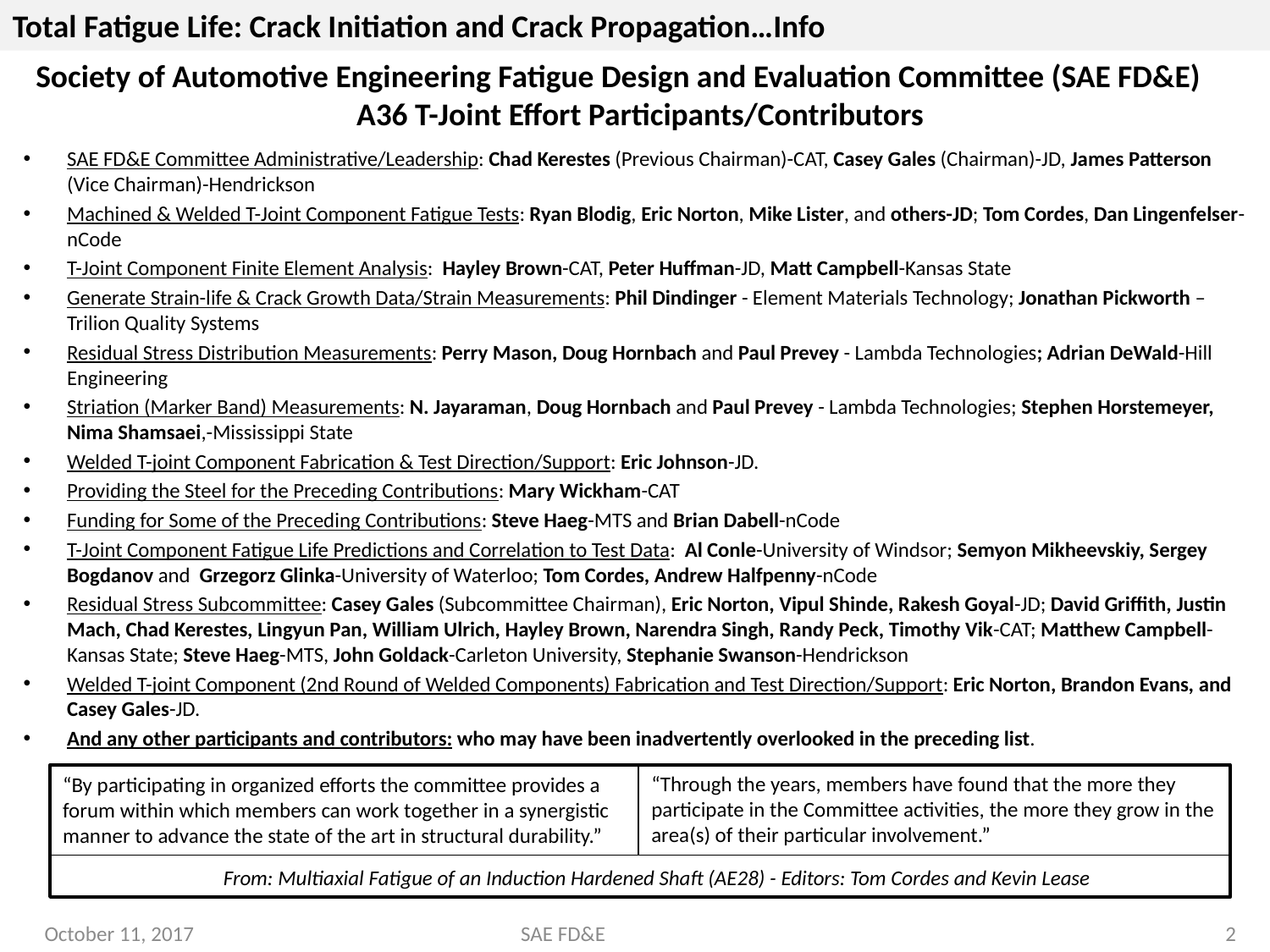

Total Fatigue Life: Crack Initiation and Crack Propagation…Info
# Society of Automotive Engineering Fatigue Design and Evaluation Committee (SAE FD&E)       A36 T-Joint Effort Participants/Contributors
SAE FD&E Committee Administrative/Leadership: Chad Kerestes (Previous Chairman)-CAT, Casey Gales (Chairman)-JD, James Patterson (Vice Chairman)-Hendrickson
Machined & Welded T-Joint Component Fatigue Tests: Ryan Blodig, Eric Norton, Mike Lister, and others-JD; Tom Cordes, Dan Lingenfelser-nCode
T-Joint Component Finite Element Analysis:  Hayley Brown-CAT, Peter Huffman-JD, Matt Campbell-Kansas State
Generate Strain-life & Crack Growth Data/Strain Measurements: Phil Dindinger - Element Materials Technology; Jonathan Pickworth – Trilion Quality Systems
Residual Stress Distribution Measurements: Perry Mason, Doug Hornbach and Paul Prevey - Lambda Technologies; Adrian DeWald-Hill Engineering
Striation (Marker Band) Measurements: N. Jayaraman, Doug Hornbach and Paul Prevey - Lambda Technologies; Stephen Horstemeyer, Nima Shamsaei,-Mississippi State
Welded T-joint Component Fabrication & Test Direction/Support: Eric Johnson-JD.
Providing the Steel for the Preceding Contributions: Mary Wickham-CAT
Funding for Some of the Preceding Contributions: Steve Haeg-MTS and Brian Dabell-nCode
T-Joint Component Fatigue Life Predictions and Correlation to Test Data:  Al Conle-University of Windsor; Semyon Mikheevskiy, Sergey Bogdanov and  Grzegorz Glinka-University of Waterloo; Tom Cordes, Andrew Halfpenny-nCode
Residual Stress Subcommittee: Casey Gales (Subcommittee Chairman), Eric Norton, Vipul Shinde, Rakesh Goyal-JD; David Griffith, Justin Mach, Chad Kerestes, Lingyun Pan, William Ulrich, Hayley Brown, Narendra Singh, Randy Peck, Timothy Vik-CAT; Matthew Campbell-Kansas State; Steve Haeg-MTS, John Goldack-Carleton University, Stephanie Swanson-Hendrickson
Welded T-joint Component (2nd Round of Welded Components) Fabrication and Test Direction/Support: Eric Norton, Brandon Evans, and Casey Gales-JD.
And any other participants and contributors: who may have been inadvertently overlooked in the preceding list.

“Through the years, members have found that the more they participate in the Committee activities, the more they grow in the area(s) of their particular involvement.”
“By participating in organized efforts the committee provides a forum within which members can work together in a synergistic manner to advance the state of the art in structural durability.”

From: Multiaxial Fatigue of an Induction Hardened Shaft (AE28) - Editors: Tom Cordes and Kevin Lease
October 11, 2017
SAE FD&E
2